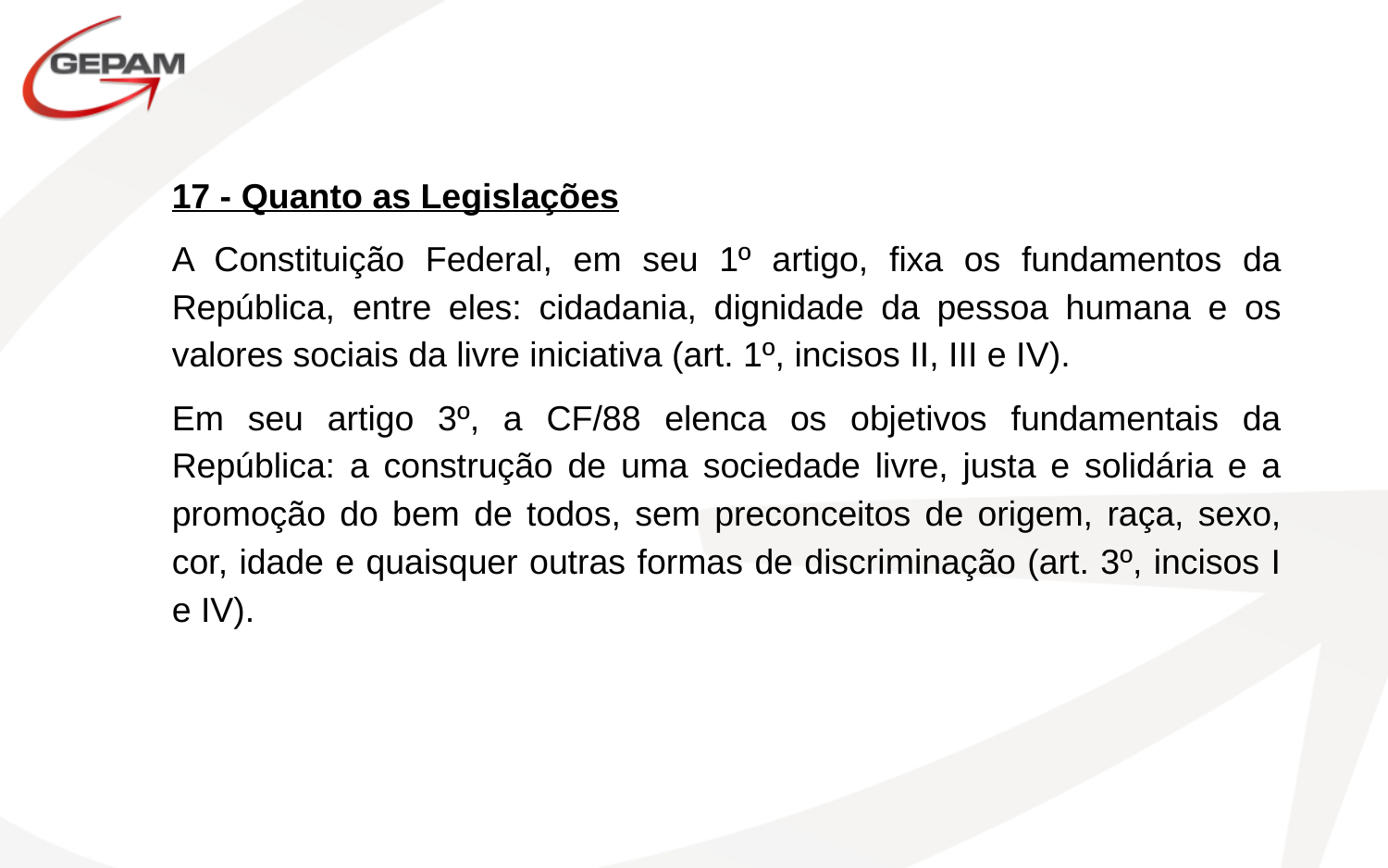

17 - Quanto as Legislações
A Constituição Federal, em seu 1º artigo, fixa os fundamentos da República, entre eles: cidadania, dignidade da pessoa humana e os valores sociais da livre iniciativa (art. 1º, incisos II, III e IV).
Em seu artigo 3º, a CF/88 elenca os objetivos fundamentais da República: a construção de uma sociedade livre, justa e solidária e a promoção do bem de todos, sem preconceitos de origem, raça, sexo, cor, idade e quaisquer outras formas de discriminação (art. 3º, incisos I e IV).